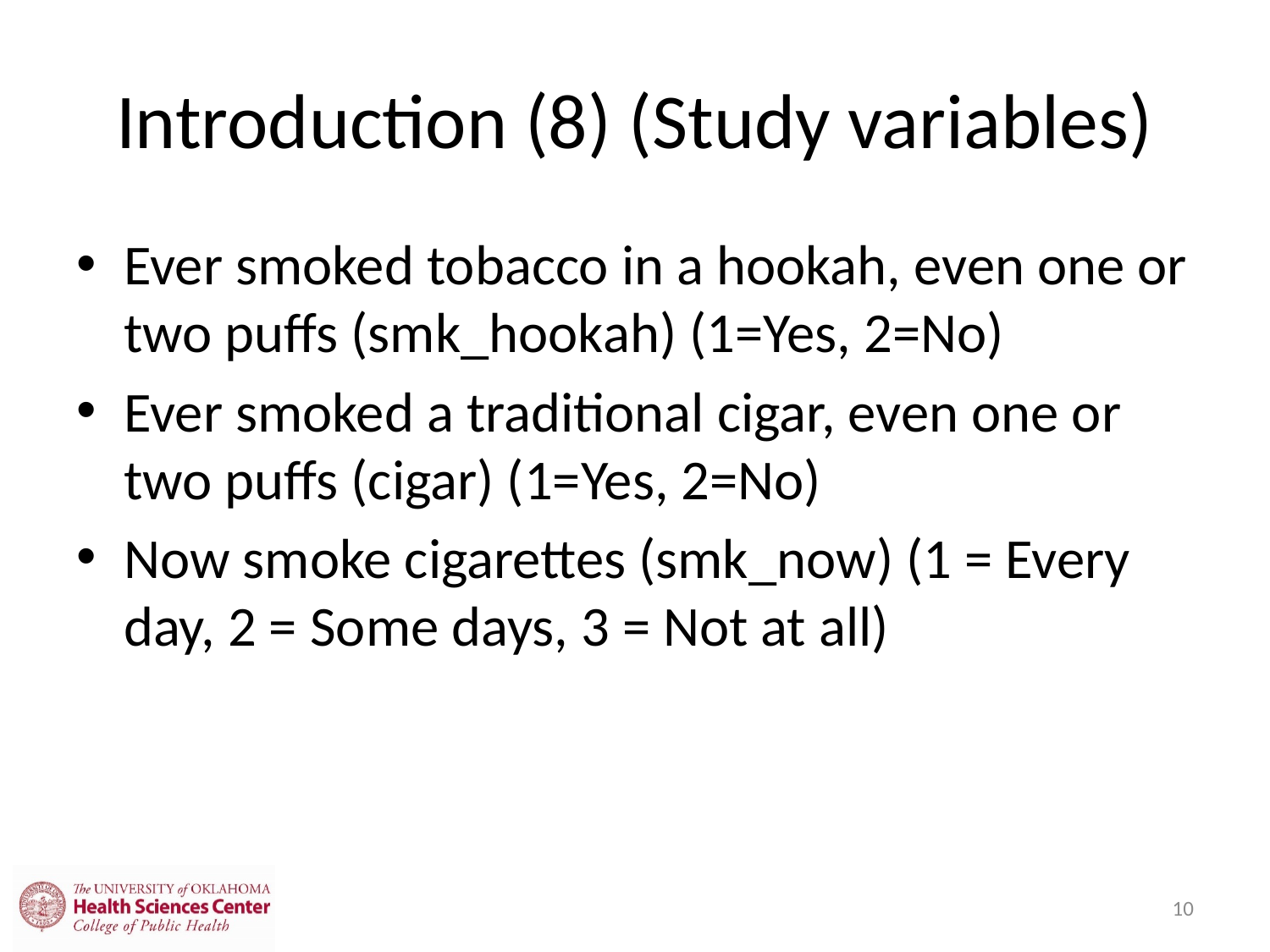

# Introduction (8) (Study variables)
Ever smoked tobacco in a hookah, even one or two puffs (smk_hookah) (1=Yes, 2=No)
Ever smoked a traditional cigar, even one or two puffs (cigar) (1=Yes, 2=No)
Now smoke cigarettes (smk_now) (1 = Every day, 2 = Some days, 3 = Not at all)
10